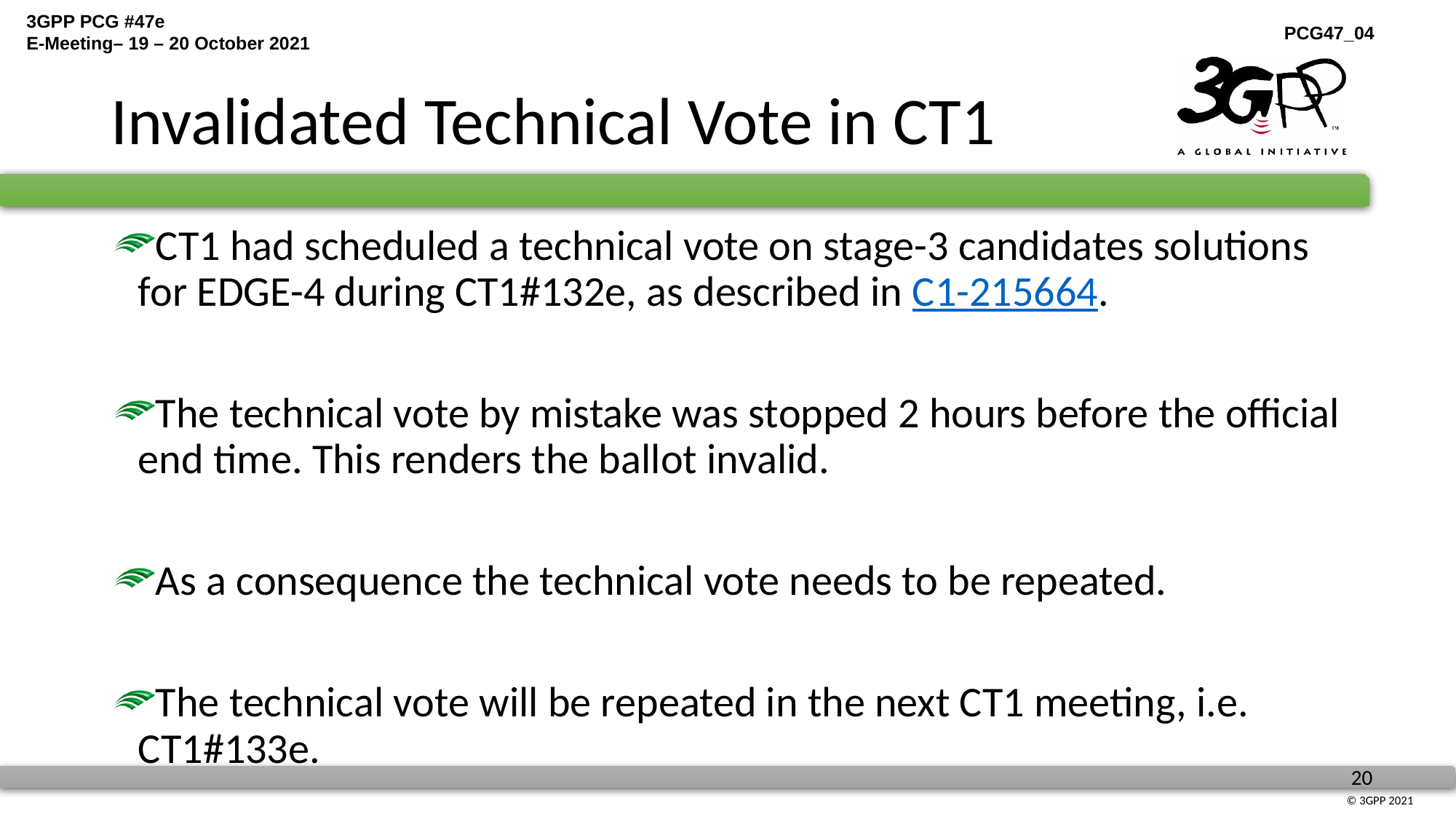

# Invalidated Technical Vote in CT1
CT1 had scheduled a technical vote on stage-3 candidates solutions for EDGE-4 during CT1#132e, as described in C1-215664.

The technical vote by mistake was stopped 2 hours before the official end time. This renders the ballot invalid.

As a consequence the technical vote needs to be repeated.

The technical vote will be repeated in the next CT1 meeting, i.e. CT1#133e.